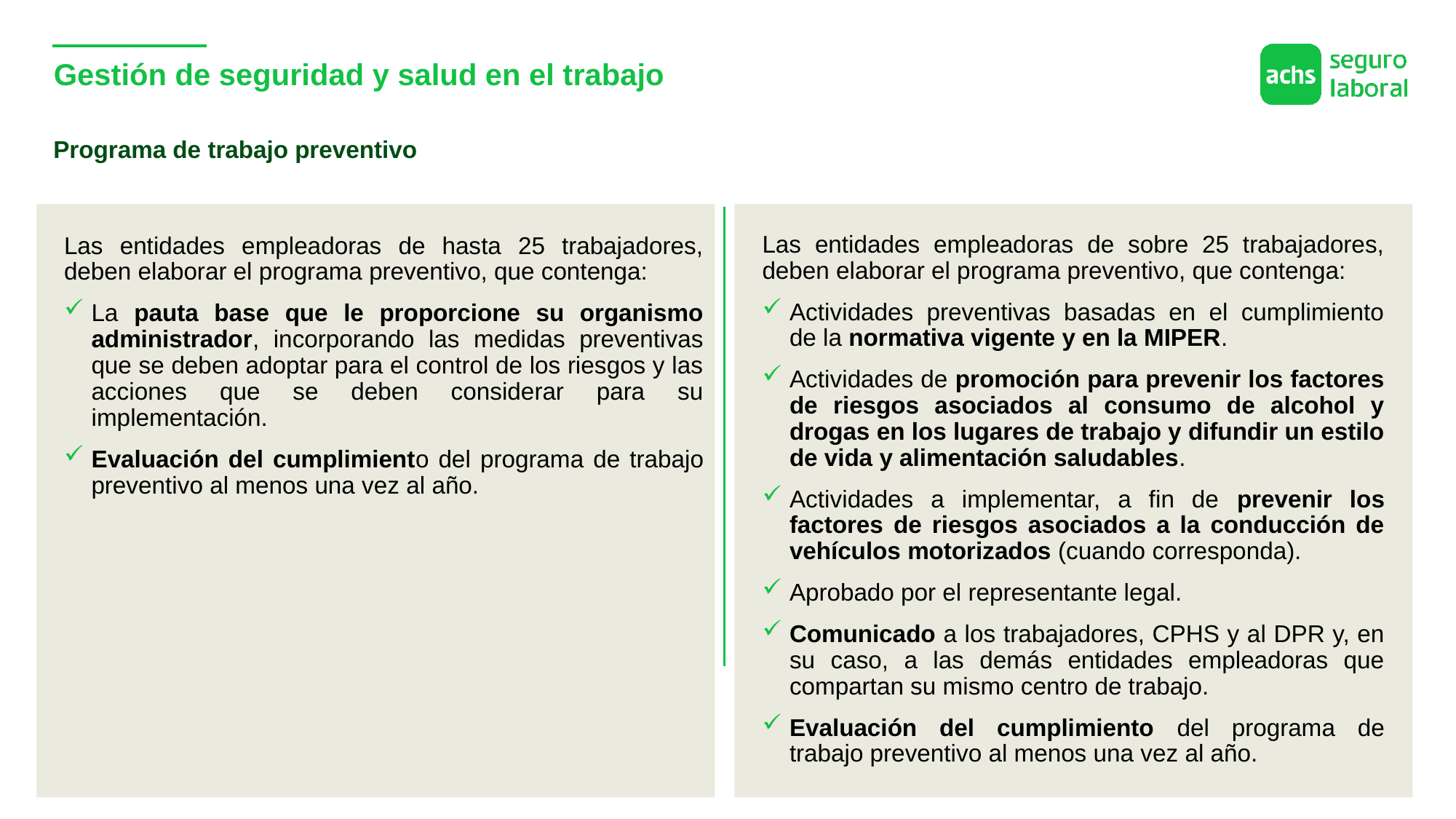

# Gestión de seguridad y salud en el trabajo
Programa de trabajo preventivo

Las entidades empleadoras de sobre 25 trabajadores, deben elaborar el programa preventivo, que contenga:
Actividades preventivas basadas en el cumplimiento de la normativa vigente y en la MIPER.
Actividades de promoción para prevenir los factores de riesgos asociados al consumo de alcohol y drogas en los lugares de trabajo y difundir un estilo de vida y alimentación saludables.
Actividades a implementar, a fin de prevenir los factores de riesgos asociados a la conducción de vehículos motorizados (cuando corresponda).
Aprobado por el representante legal.
Comunicado a los trabajadores, CPHS y al DPR y, en su caso, a las demás entidades empleadoras que compartan su mismo centro de trabajo.
Evaluación del cumplimiento del programa de trabajo preventivo al menos una vez al año.

Las entidades empleadoras de hasta 25 trabajadores, deben elaborar el programa preventivo, que contenga:
La pauta base que le proporcione su organismo administrador, incorporando las medidas preventivas que se deben adoptar para el control de los riesgos y las acciones que se deben considerar para su implementación.
Evaluación del cumplimiento del programa de trabajo preventivo al menos una vez al año.